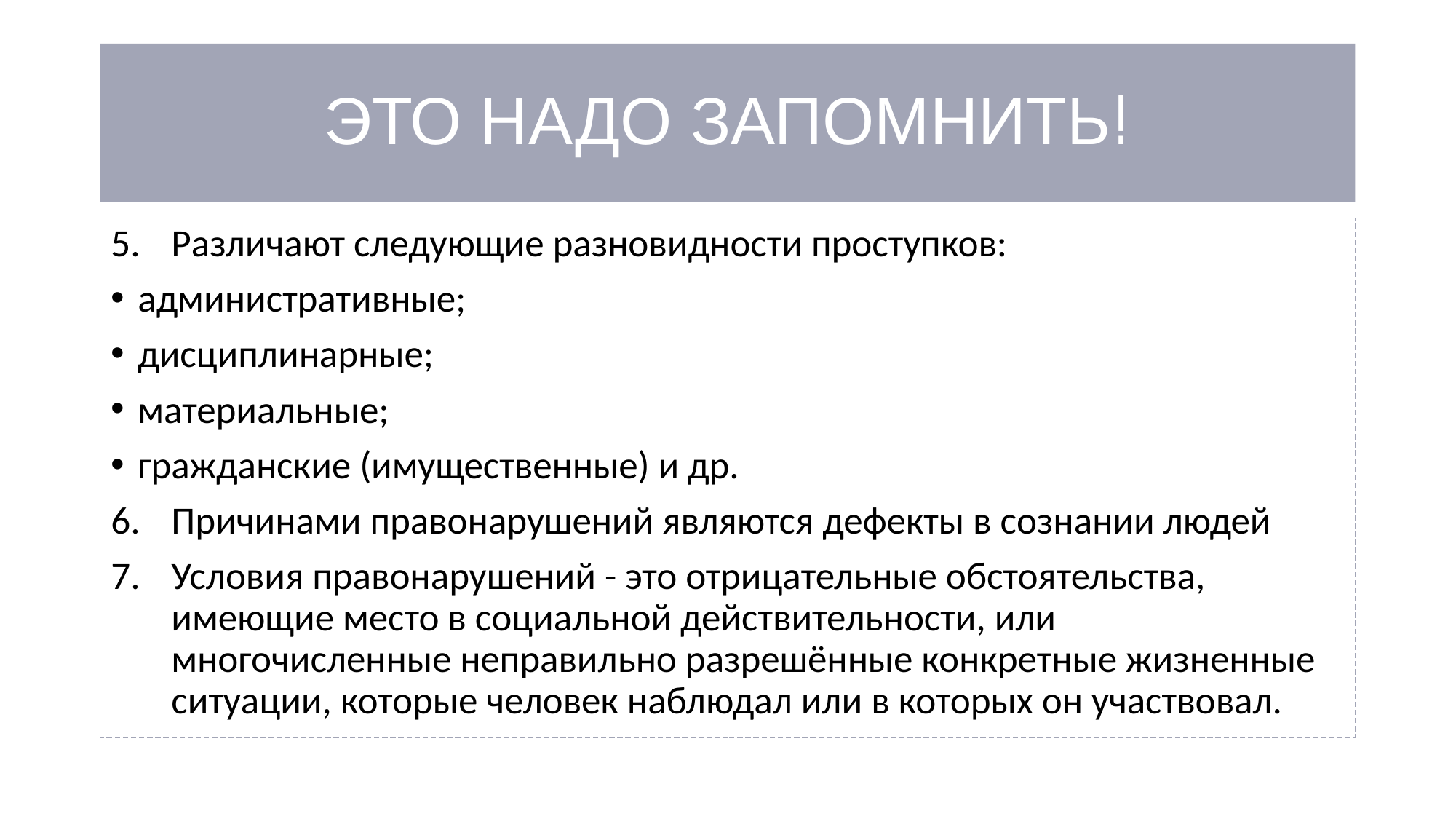

# ЭТО НАДО ЗАПОМНИТЬ!
Различают следующие разновидности проступков:
административные;
дисциплинарные;
материальные;
гражданские (имущественные) и др.
Причинами правонарушений являются дефекты в сознании людей
Условия правонарушений - это отрицательные обстоятельства, имеющие место в социальной действительности, или многочисленные неправильно разрешённые конкретные жизненные ситуации, которые человек наблюдал или в которых он участвовал.